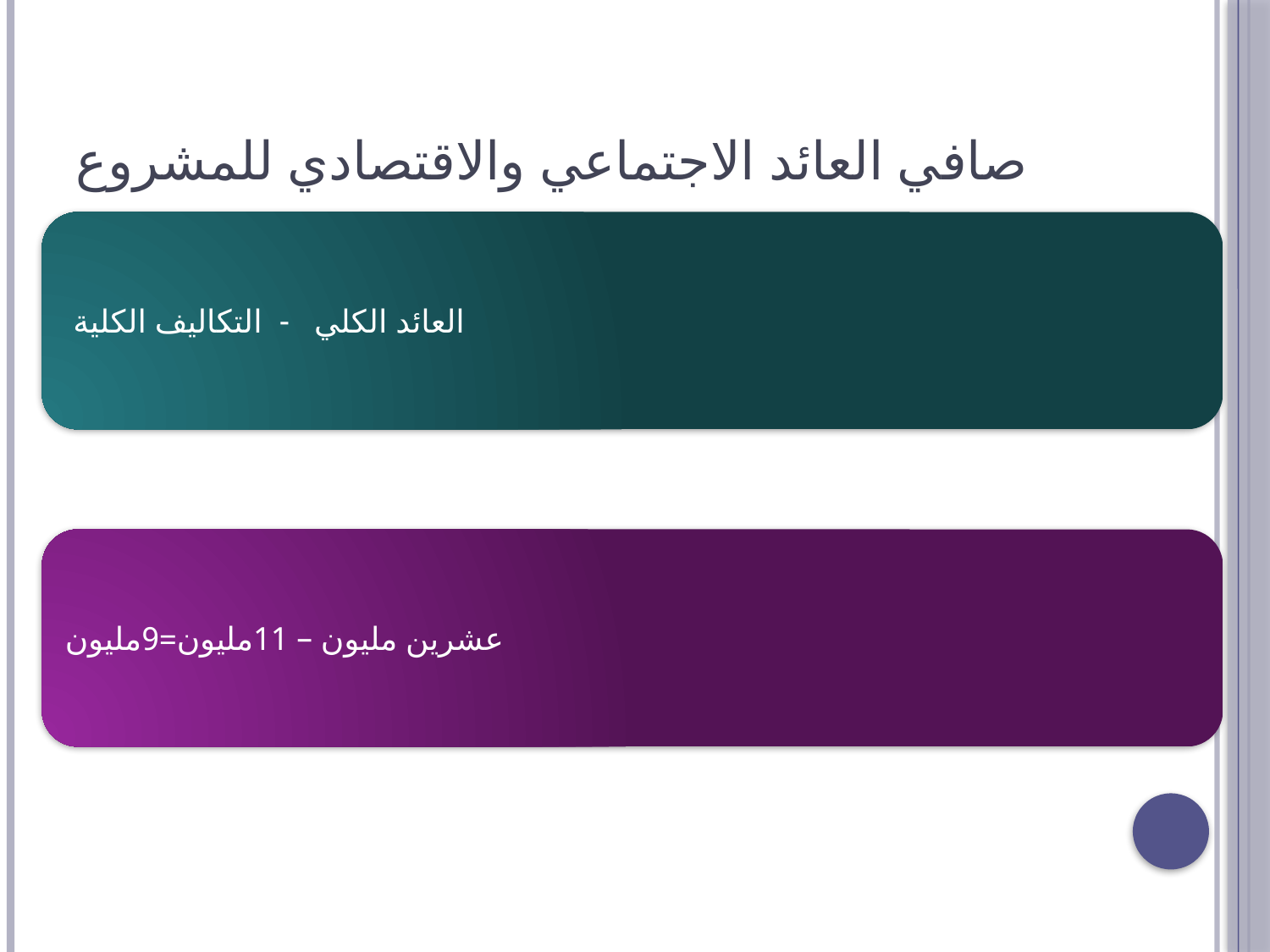

# صافي العائد الاجتماعي والاقتصادي للمشروع
العائد الكلي   -  التكاليف الكلية
عشرين مليون – 11مليون=9مليون